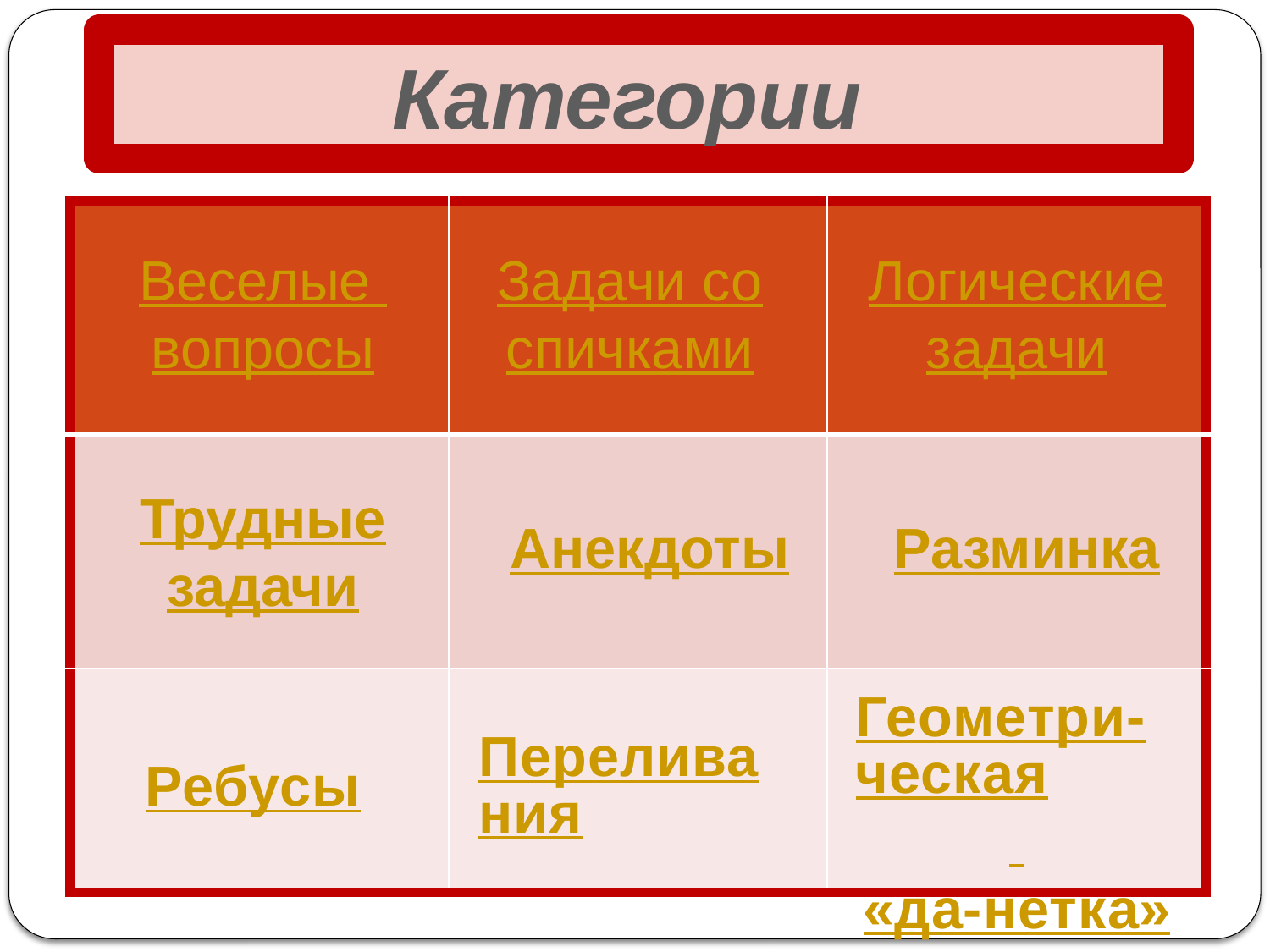

# Категории
|  |  |  |
| --- | --- | --- |
|  |  |  |
|  |  |  |
Веселые
вопросы
Задачи со
спичками
Логические
задачи
Трудные
задачи
Анекдоты
Разминка
Геометри-ческая
«да-нетка»
Переливания
Ребусы